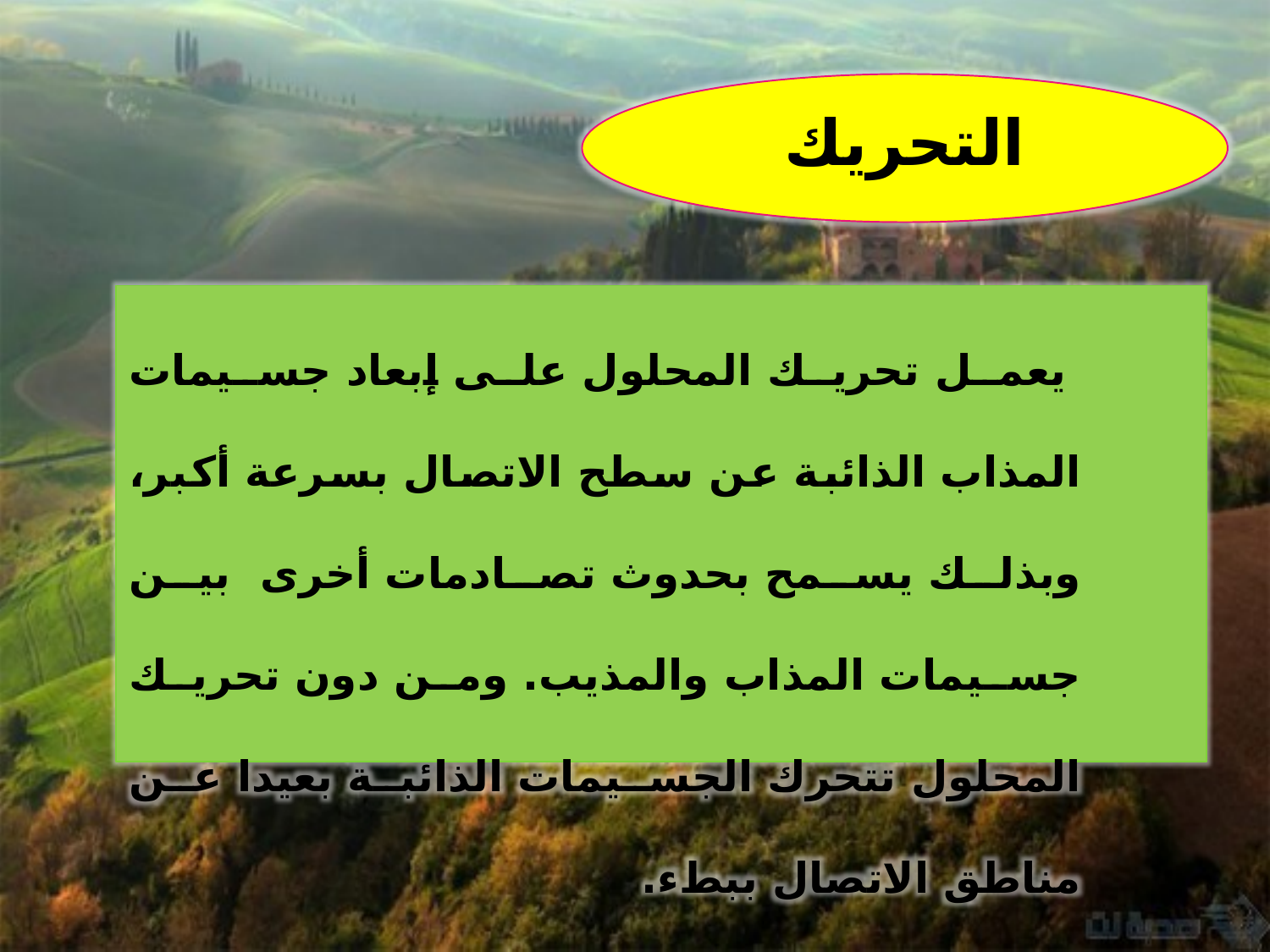

التحريك
        يعمل تحريك المحلول على إبعاد جسيمات المذاب الذائبة عن سطح الاتصال بسرعة أكبر، وبذلك يسمح بحدوث تصادمات أخرى  بين جسيمات المذاب والمذيب. ومن دون تحريك المحلول تتحرك الجسيمات الذائبة بعيدا عن مناطق الاتصال ببطء.